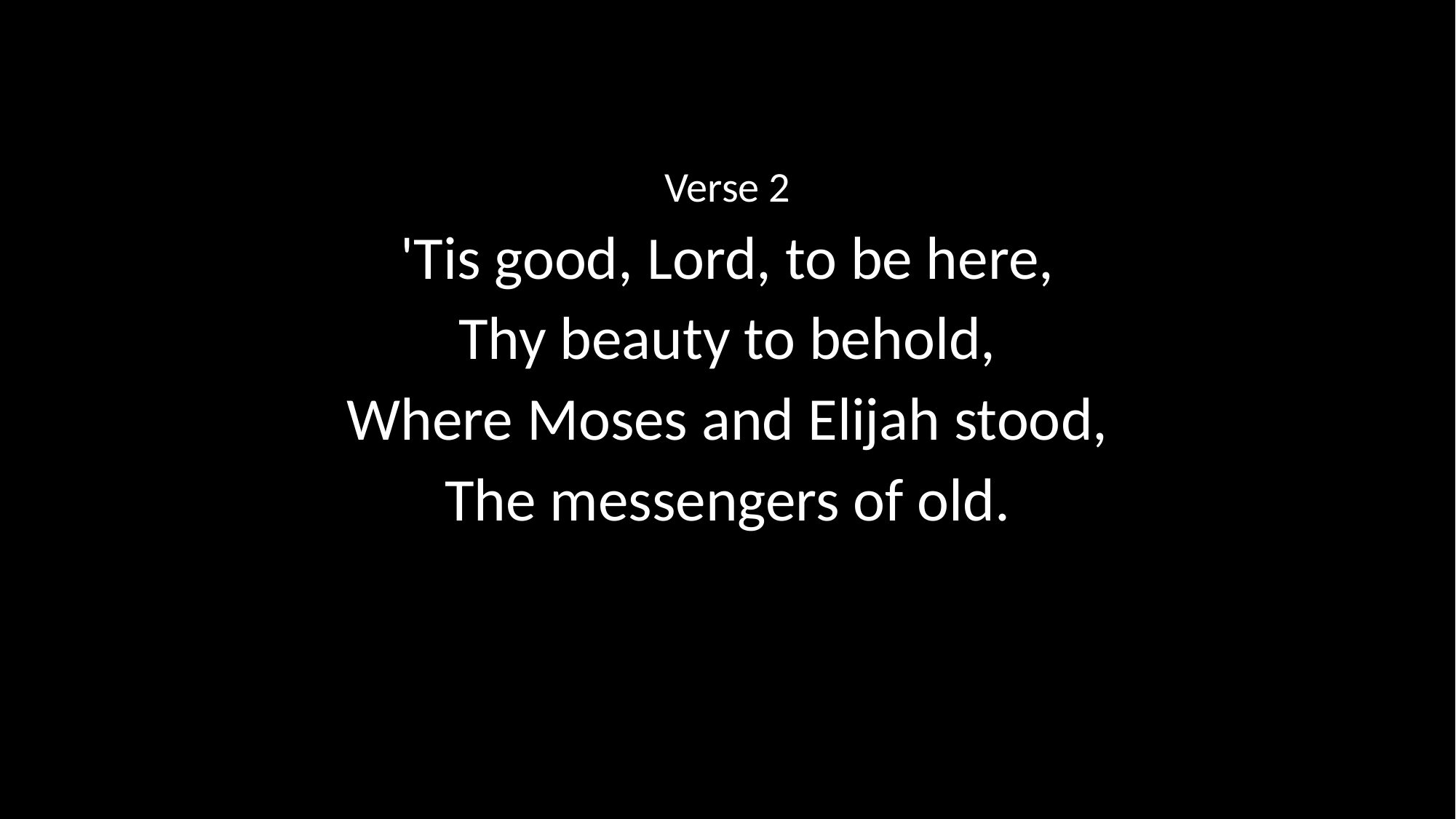

Verse 2
'Tis good, Lord, to be here,
Thy beauty to behold,
Where Moses and Elijah stood,
The messengers of old.